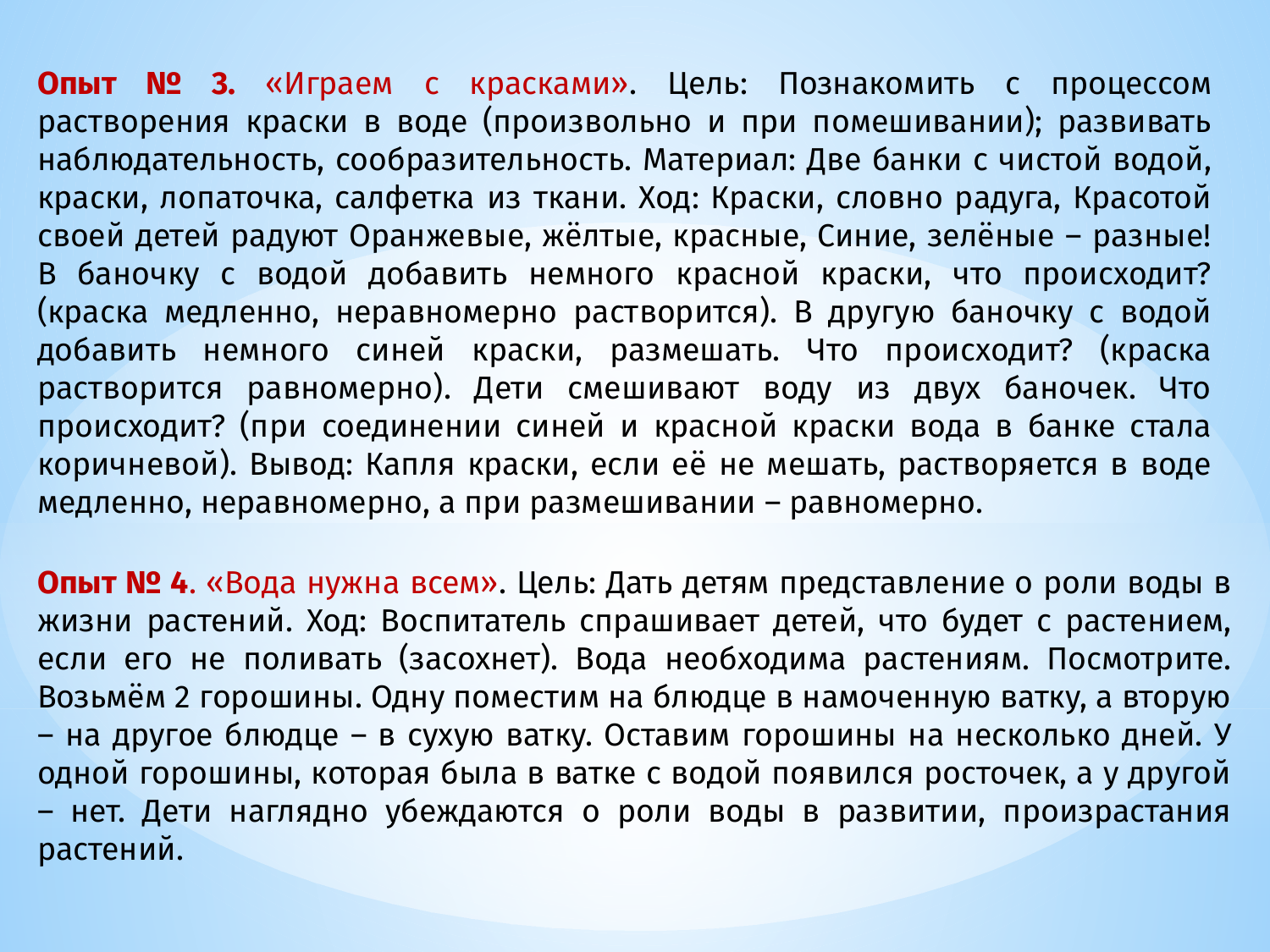

Опыт № 3. «Играем с красками». Цель: Познакомить с процессом растворения краски в воде (произвольно и при помешивании); развивать наблюдательность, сообразительность. Материал: Две банки с чистой водой, краски, лопаточка, салфетка из ткани. Ход: Краски, словно радуга, Красотой своей детей радуют Оранжевые, жёлтые, красные, Синие, зелёные – разные! В баночку с водой добавить немного красной краски, что происходит? (краска медленно, неравномерно растворится). В другую баночку с водой добавить немного синей краски, размешать. Что происходит? (краска растворится равномерно). Дети смешивают воду из двух баночек. Что происходит? (при соединении синей и красной краски вода в банке стала коричневой). Вывод: Капля краски, если её не мешать, растворяется в воде медленно, неравномерно, а при размешивании – равномерно.
Опыт № 4. «Вода нужна всем». Цель: Дать детям представление о роли воды в жизни растений. Ход: Воспитатель спрашивает детей, что будет с растением, если его не поливать (засохнет). Вода необходима растениям. Посмотрите. Возьмём 2 горошины. Одну поместим на блюдце в намоченную ватку, а вторую – на другое блюдце – в сухую ватку. Оставим горошины на несколько дней. У одной горошины, которая была в ватке с водой появился росточек, а у другой – нет. Дети наглядно убеждаются о роли воды в развитии, произрастания растений.